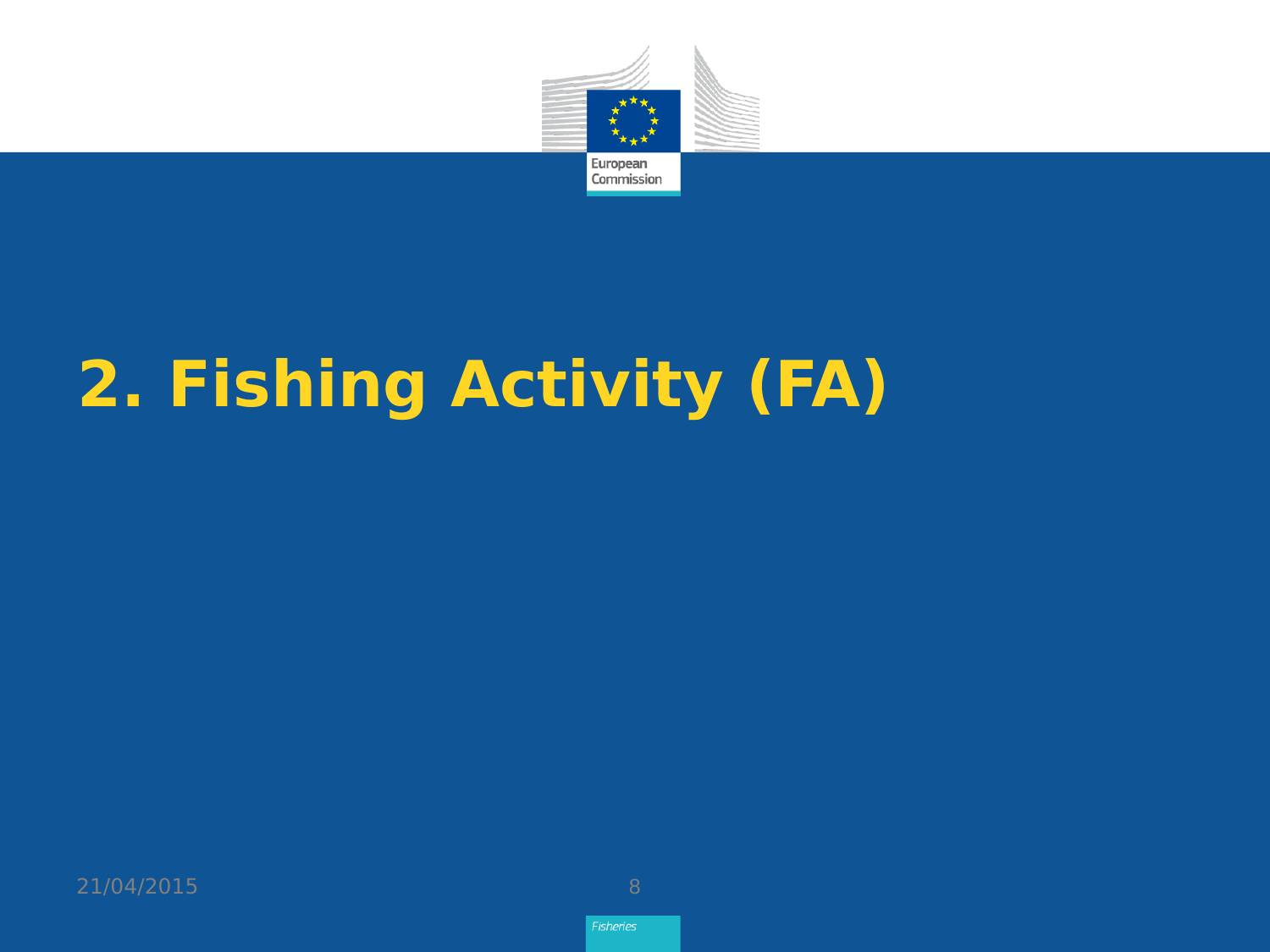

# 2. Fishing Activity (FA)

21/04/2015
8